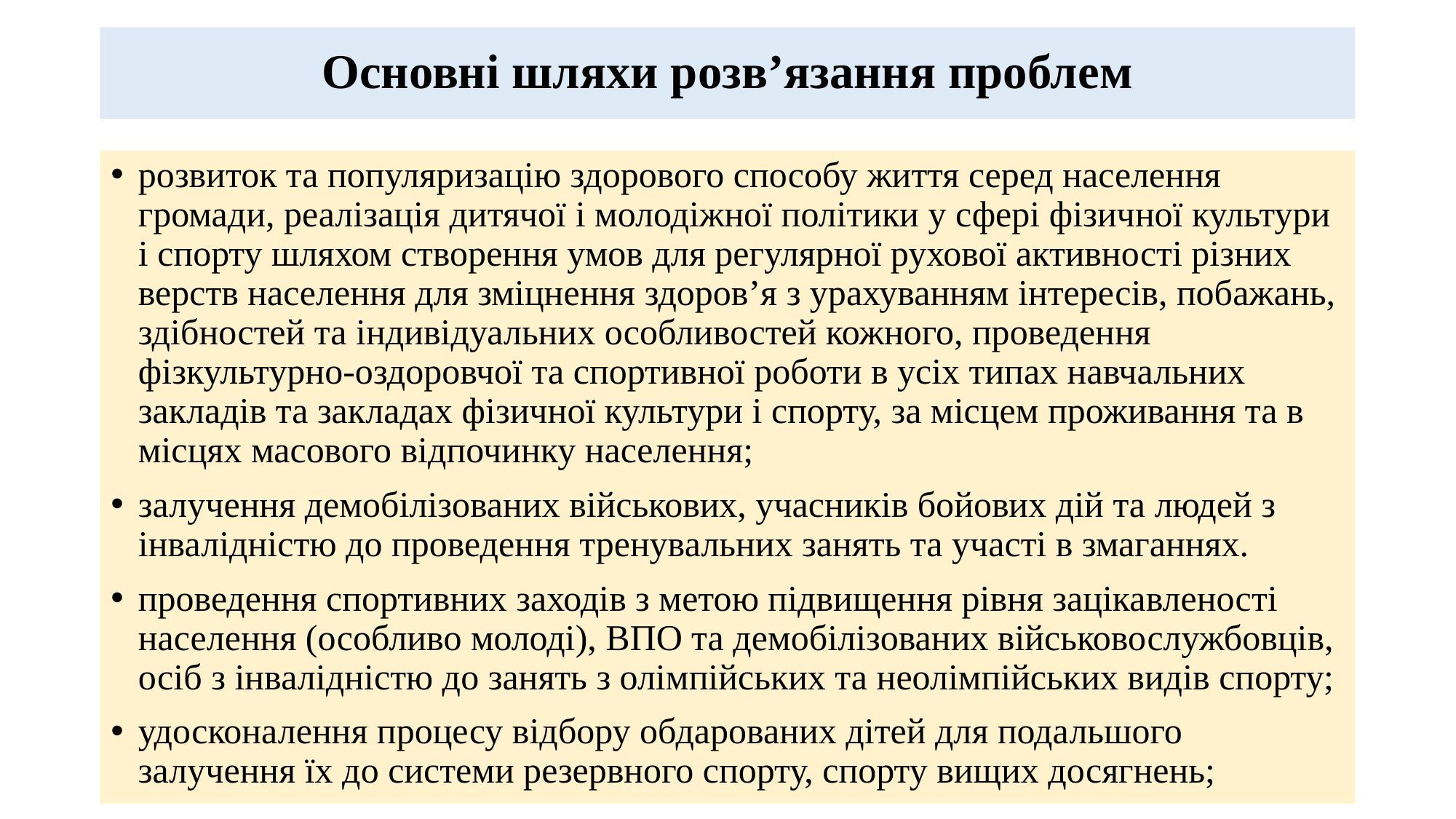

# Основні шляхи розв’язання проблем
розвиток та популяризацію здорового способу життя серед населення громади, реалізація дитячої і молодіжної політики у сфері фізичної культури і спорту шляхом створення умов для регулярної рухової активності різних верств населення для зміцнення здоров’я з урахуванням інтересів, побажань, здібностей та індивідуальних особливостей кожного, проведення фізкультурно-оздоровчої та спортивної роботи в усіх типах навчальних закладів та закладах фізичної культури і спорту, за місцем проживання та в місцях масового відпочинку населення;
залучення демобілізованих військових, учасників бойових дій та людей з інвалідністю до проведення тренувальних занять та участі в змаганнях.
проведення спортивних заходів з метою підвищення рівня зацікавленості населення (особливо молоді), ВПО та демобілізованих військовослужбовців, осіб з інвалідністю до занять з олімпійських та неолімпійських видів спорту;
удосконалення процесу відбору обдарованих дітей для подальшого залучення їх до системи резервного спорту, спорту вищих досягнень;